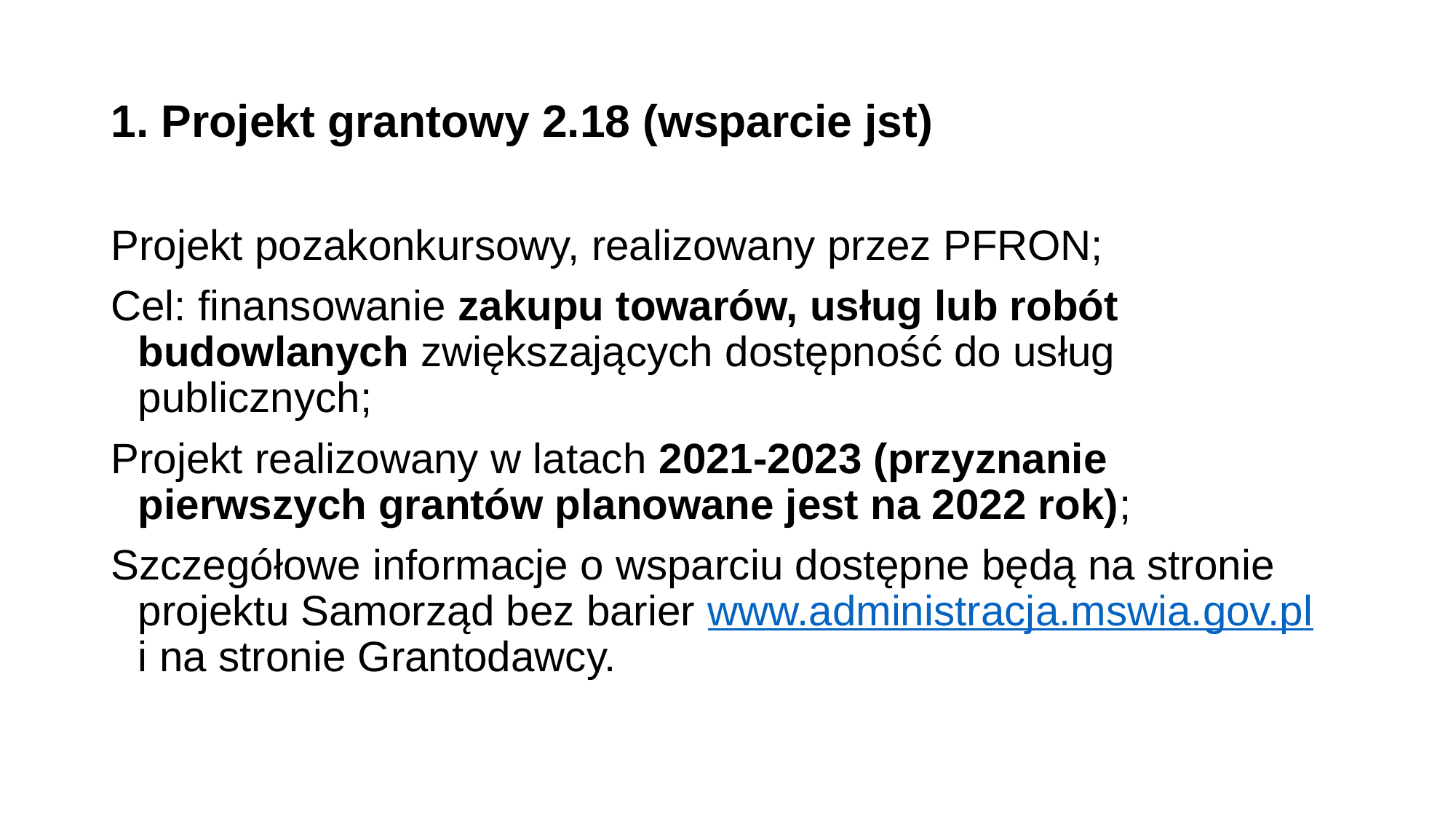

# 1. Projekt grantowy 2.18 (wsparcie jst)
Projekt pozakonkursowy, realizowany przez PFRON;
Cel: finansowanie zakupu towarów, usług lub robót budowlanych zwiększających dostępność do usług publicznych;
Projekt realizowany w latach 2021-2023 (przyznanie pierwszych grantów planowane jest na 2022 rok);
Szczegółowe informacje o wsparciu dostępne będą na stronie projektu Samorząd bez barier www.administracja.mswia.gov.pl  i na stronie Grantodawcy.